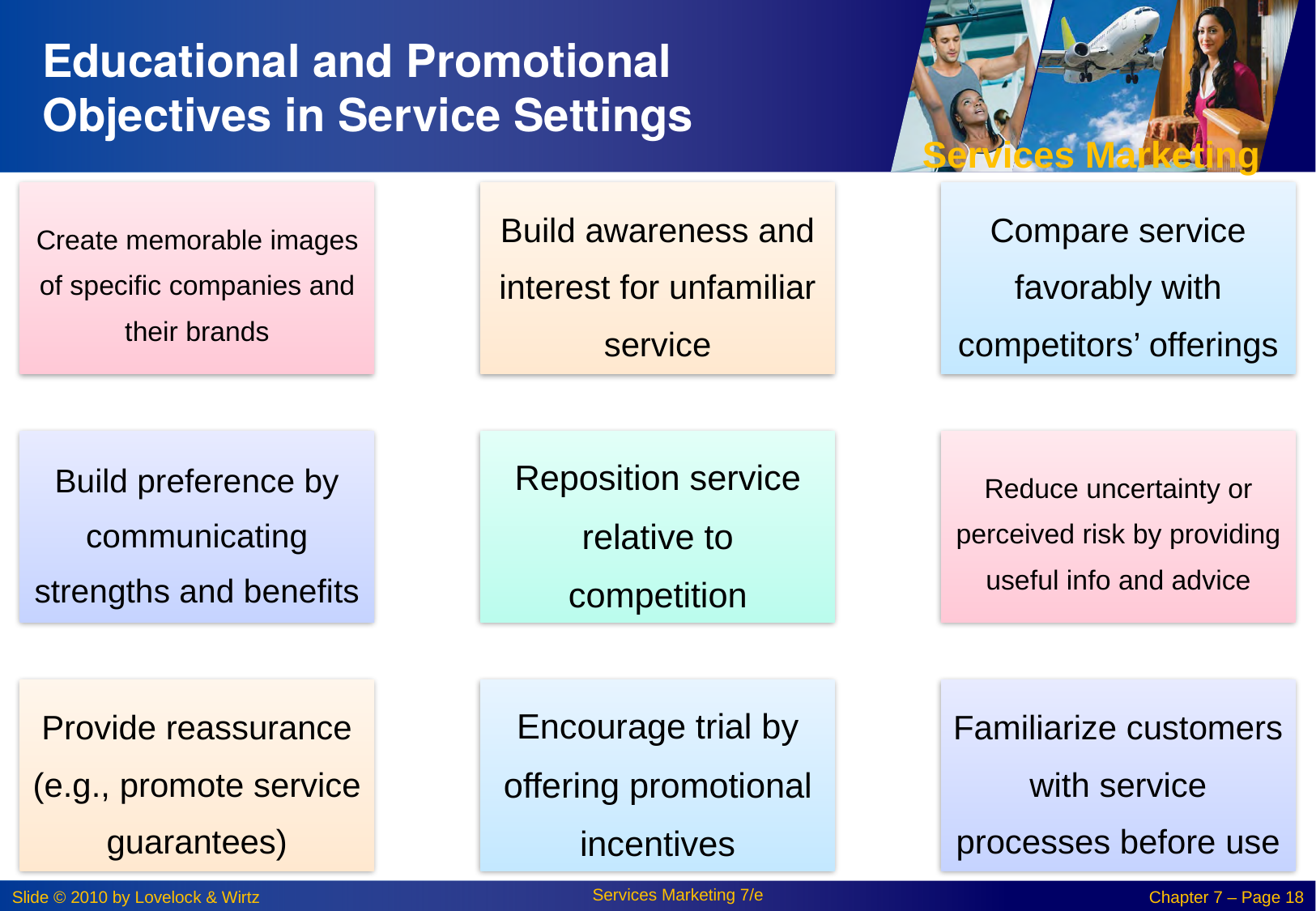

# Educational and Promotional Objectives in Service Settings